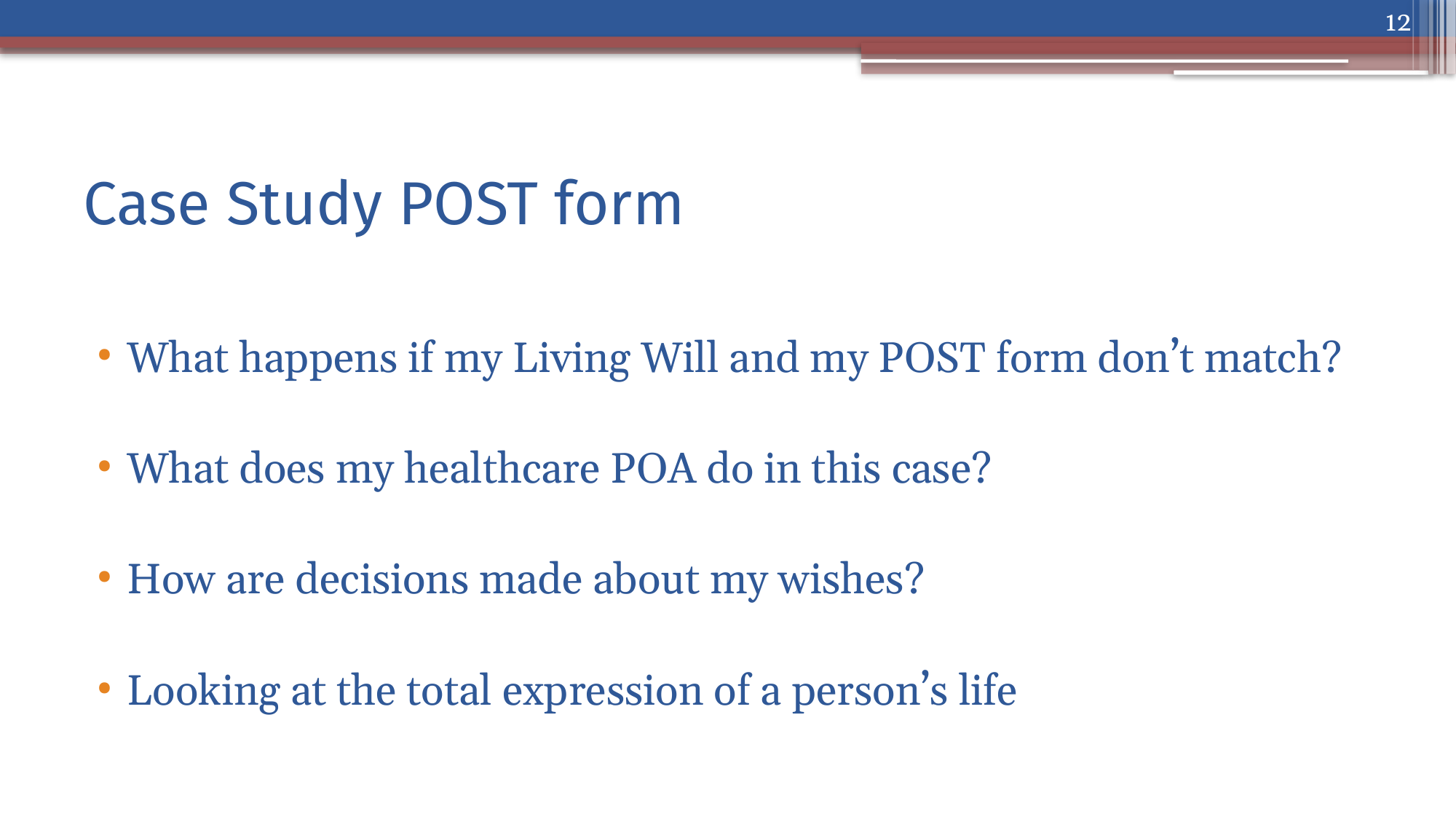

12
# Case Study POST form

What happens if my Living Will and my POST form don’t match?

What does my healthcare POA do in this case?

How are decisions made about my wishes?

Looking at the total expression of a person’s life